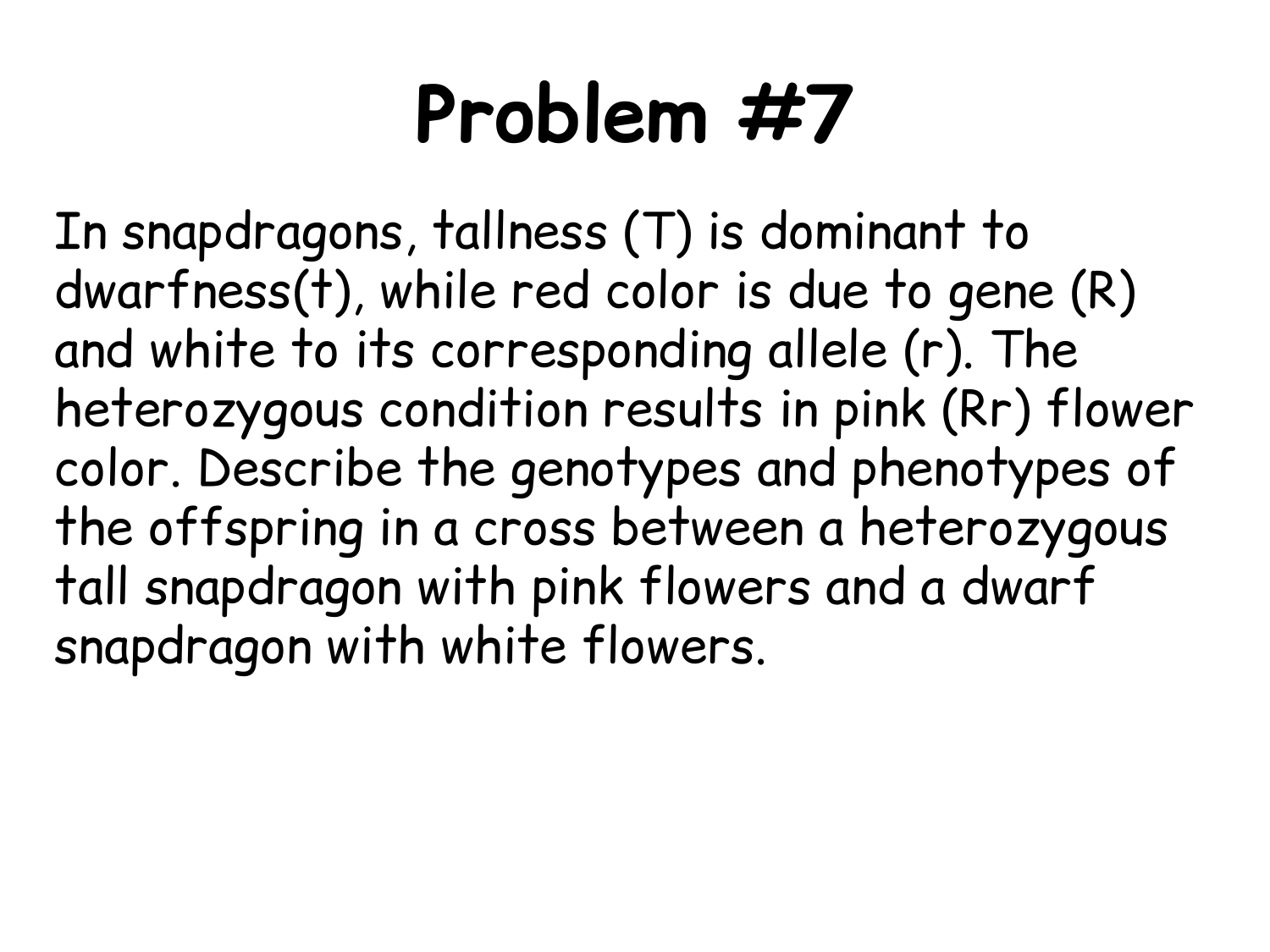

# Problem #7
In snapdragons, tallness (T) is dominant to dwarfness(t), while red color is due to gene (R) and white to its corresponding allele (r). The heterozygous condition results in pink (Rr) flower color. Describe the genotypes and phenotypes of the offspring in a cross between a heterozygous tall snapdragon with pink flowers and a dwarf snapdragon with white flowers.